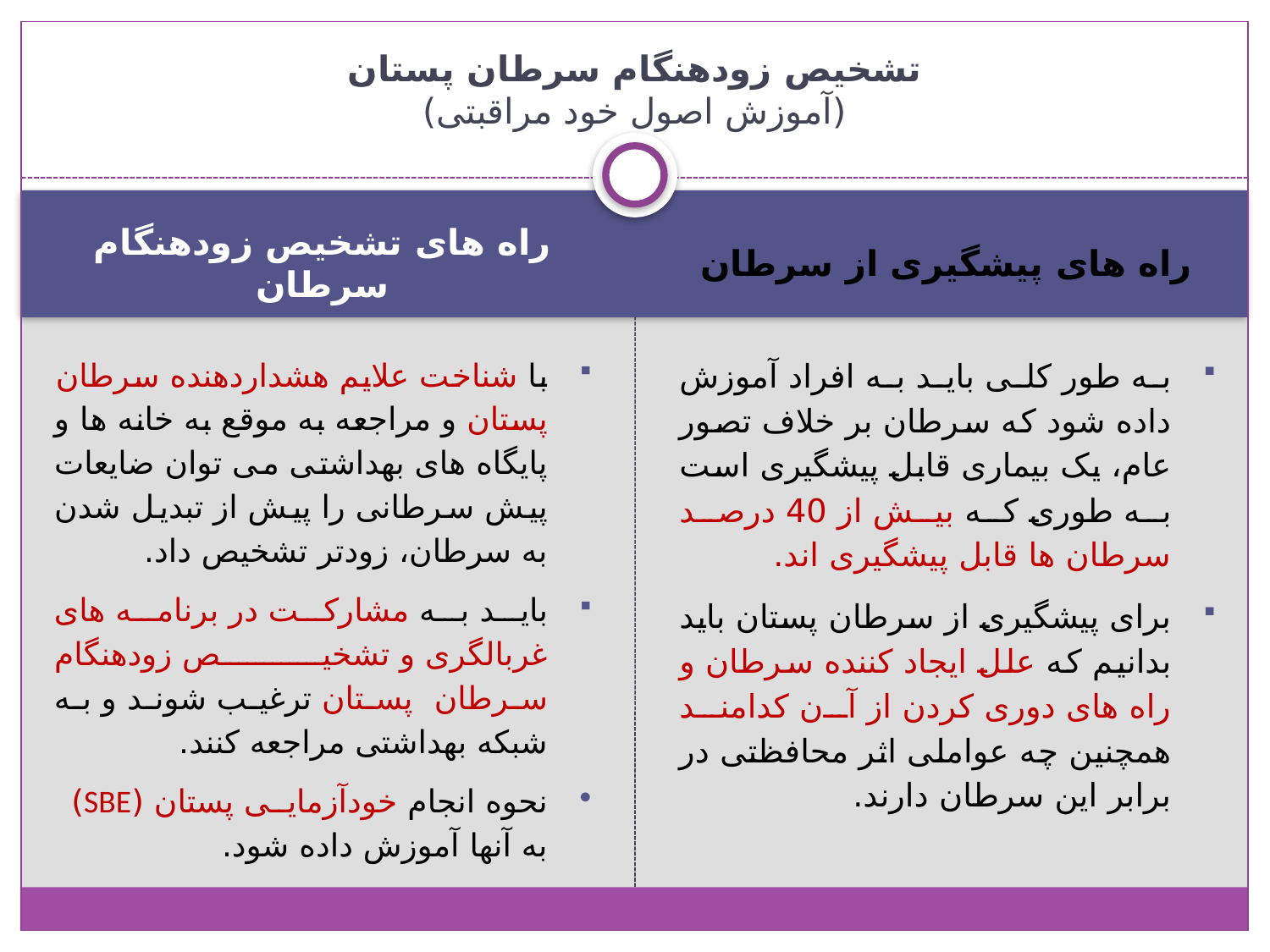

# تشخیص زودهنگام سرطان پستان (آموزش اصول خود مراقبتی)
راه های تشخیص زودهنگام سرطان
راه های پیشگیری از سرطان
با شناخت علایم هشداردهنده سرطان پستان و مراجعه به موقع به خانه ها و پایگاه های بهداشتی می توان ضایعات پیش سرطانی را پیش از تبدیل شدن به سرطان، زودتر تشخیص داد.
باید به مشارکت در برنامه های غربالگری و تشخیص زودهنگام سرطان پستان ترغیب شوند و به شبکه بهداشتی مراجعه کنند.
نحوه انجام خودآزمایی پستان (SBE) به آنها آموزش داده شود.

به طور کلی باید به افراد آموزش داده شود که سرطان بر خلاف تصور عام، یک بیماری قابل پیشگیری است به طوری که بیش از 40 درصد سرطان ها قابل پیشگیری اند.
برای پیشگیری از سرطان پستان باید بدانیم که علل ایجاد کننده سرطان و راه های دوری کردن از آن کدامند همچنین چه عواملی اثر محافظتی در برابر این سرطان دارند.